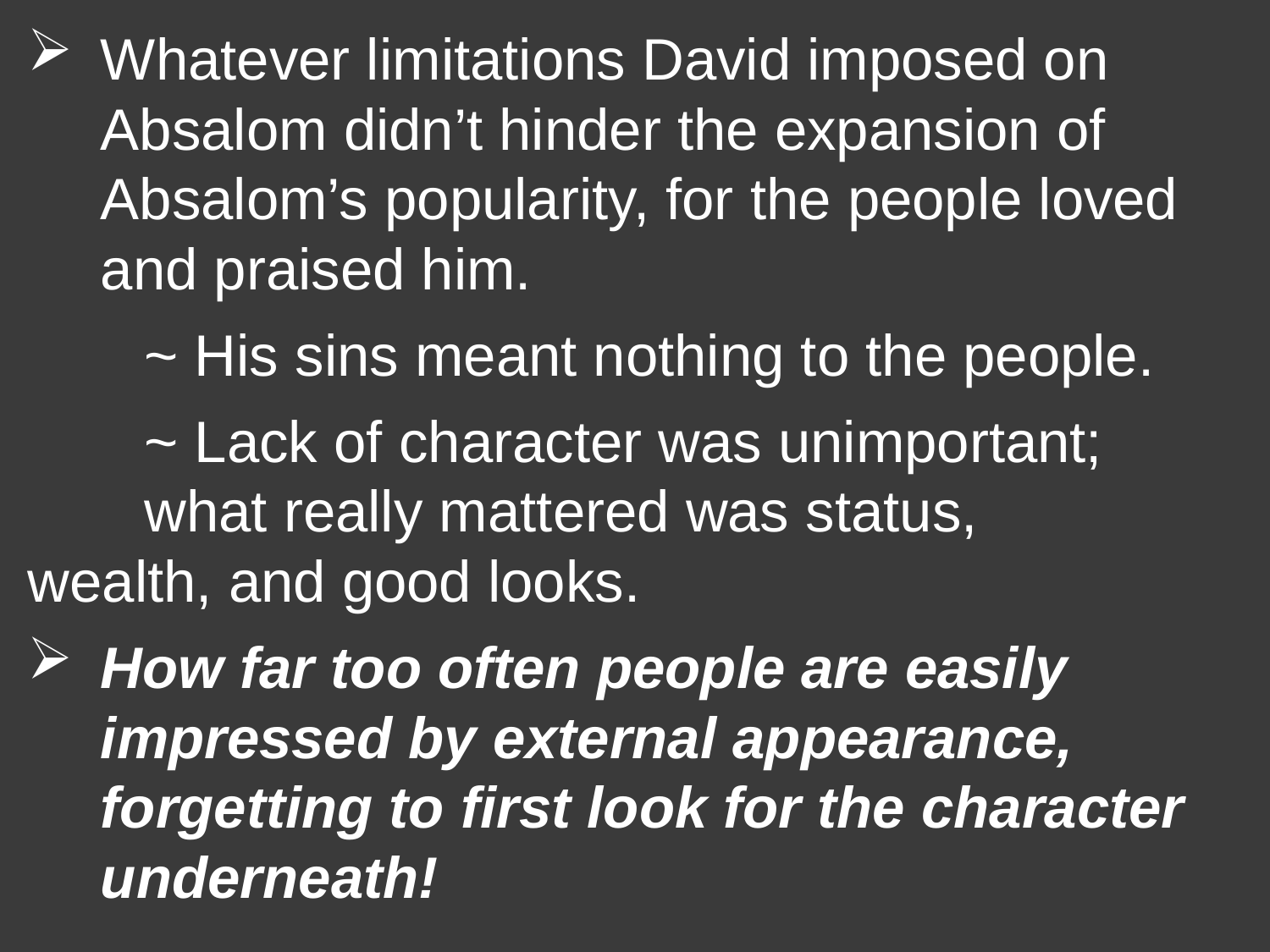

Whatever limitations David imposed on Absalom didn’t hinder the expansion of Absalom’s popularity, for the people loved and praised him.
		~ His sins meant nothing to the people.
		~ Lack of character was unimportant; 					what really mattered was status, 					wealth, and good looks.
How far too often people are easily impressed by external appearance, forgetting to first look for the character underneath!